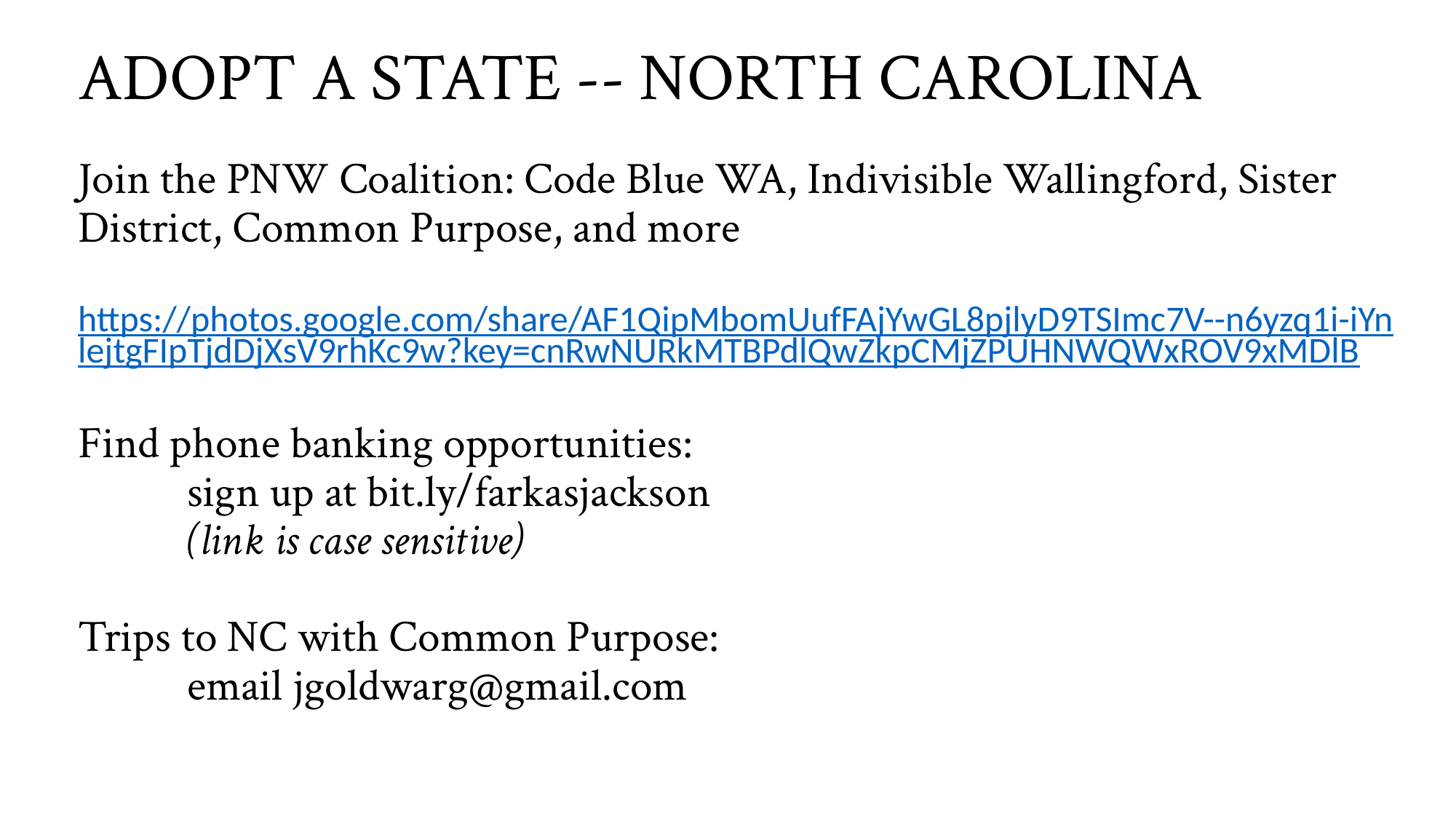

# ADOPT A STATE -- NORTH CAROLINA

Join the PNW Coalition: Code Blue WA, Indivisible Wallingford, Sister District, Common Purpose, and more

https://photos.google.com/share/AF1QipMbomUufFAjYwGL8pjlyD9TSImc7V--n6yzq1i-iYnlejtgFIpTjdDjXsV9rhKc9w?key=cnRwNURkMTBPdlQwZkpCMjZPUHNWQWxROV9xMDlB

Find phone banking opportunities:
sign up at bit.ly/farkasjackson
(link is case sensitive)

Trips to NC with Common Purpose:
email jgoldwarg@gmail.com